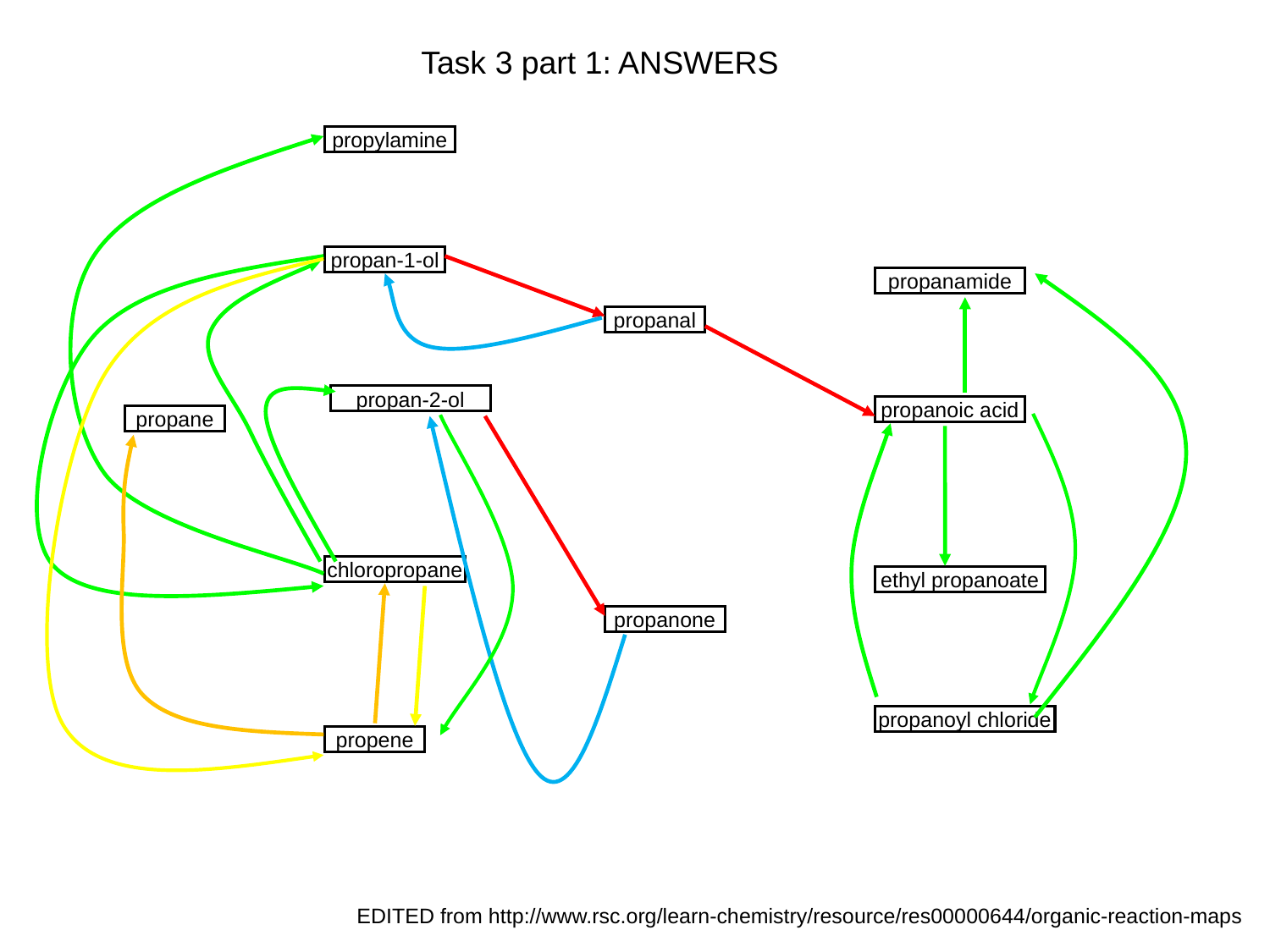

Task 3 part 1: ANSWERS
propylamine

propan-1-ol

propanamide

propanal

propan-2-ol
propanoic acid
propane

chloropropane
ethyl propanoate

propanone
propanoyl chloride
propene
EDITED from http://www.rsc.org/learn-chemistry/resource/res00000644/organic-reaction-maps